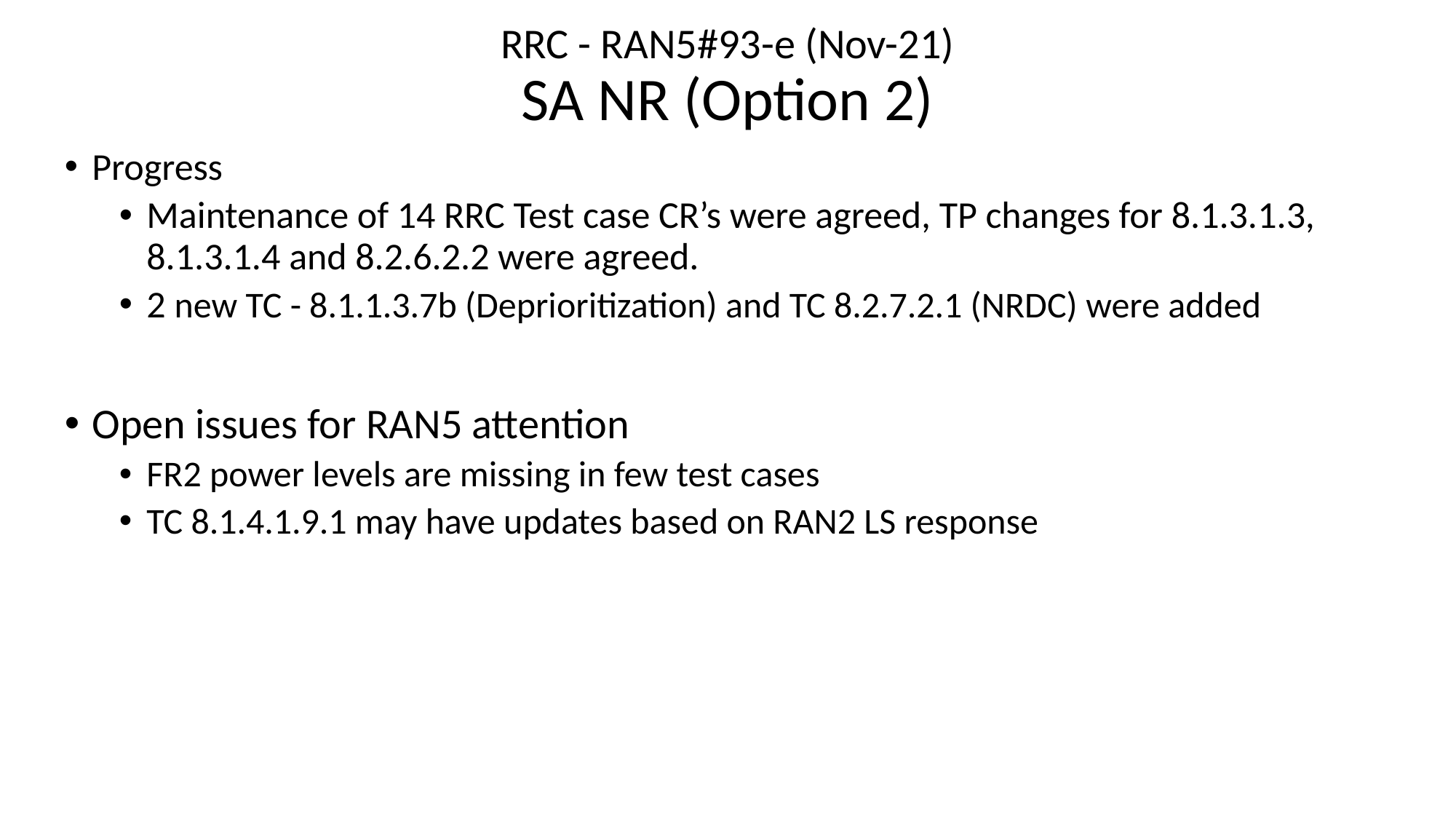

# RRC - RAN5#93-e (Nov-21) SA NR (Option 2)
Progress
Maintenance of 14 RRC Test case CR’s were agreed, TP changes for 8.1.3.1.3, 8.1.3.1.4 and 8.2.6.2.2 were agreed.
2 new TC - 8.1.1.3.7b (Deprioritization) and TC 8.2.7.2.1 (NRDC) were added

Open issues for RAN5 attention
FR2 power levels are missing in few test cases
TC 8.1.4.1.9.1 may have updates based on RAN2 LS response